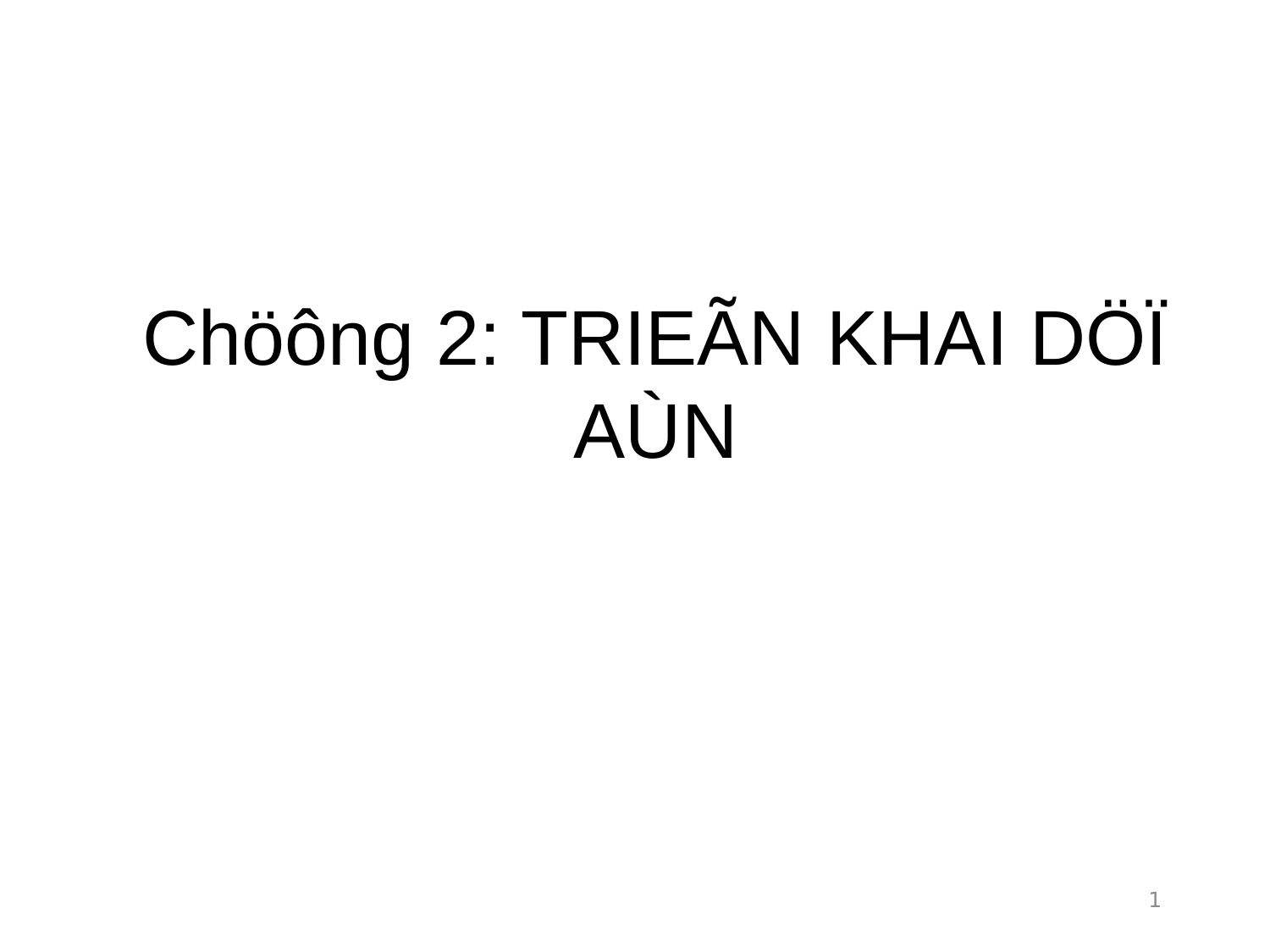

# Chöông 2: TRIEÃN KHAI DÖÏ AÙN
1